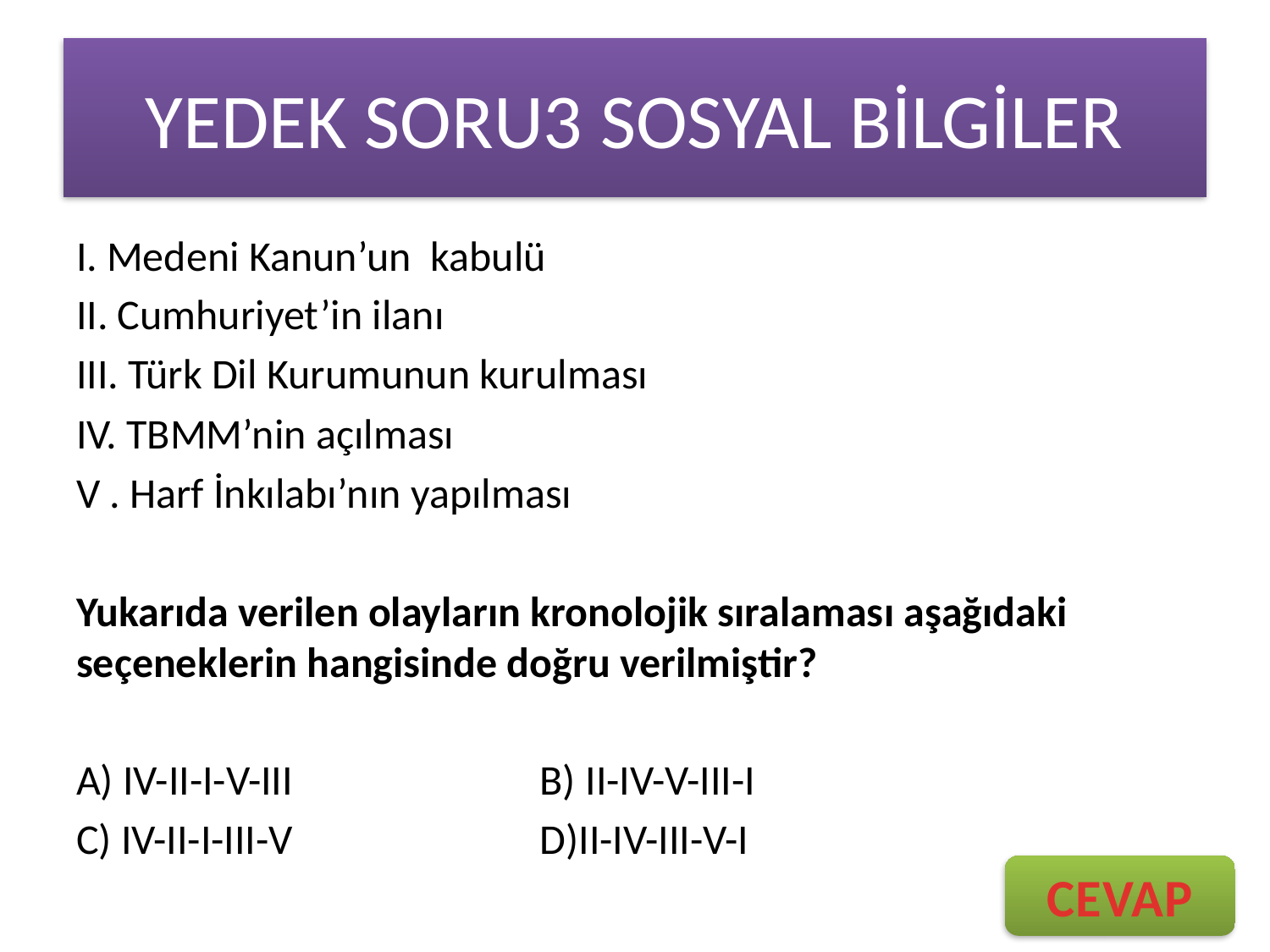

# YEDEK SORU3 SOSYAL BİLGİLER
I. Medeni Kanun’un  kabulü
II. Cumhuriyet’in ilanı
III. Türk Dil Kurumunun kurulması
IV. TBMM’nin açılması
V . Harf İnkılabı’nın yapılması

Yukarıda verilen olayların kronolojik sıralaması aşağıdaki seçeneklerin hangisinde doğru verilmiştir?

A) IV-II-I-V-III                          B) II-IV-V-III-I
C) IV-II-I-III-V                          D)II-IV-III-V-I

CEVAP